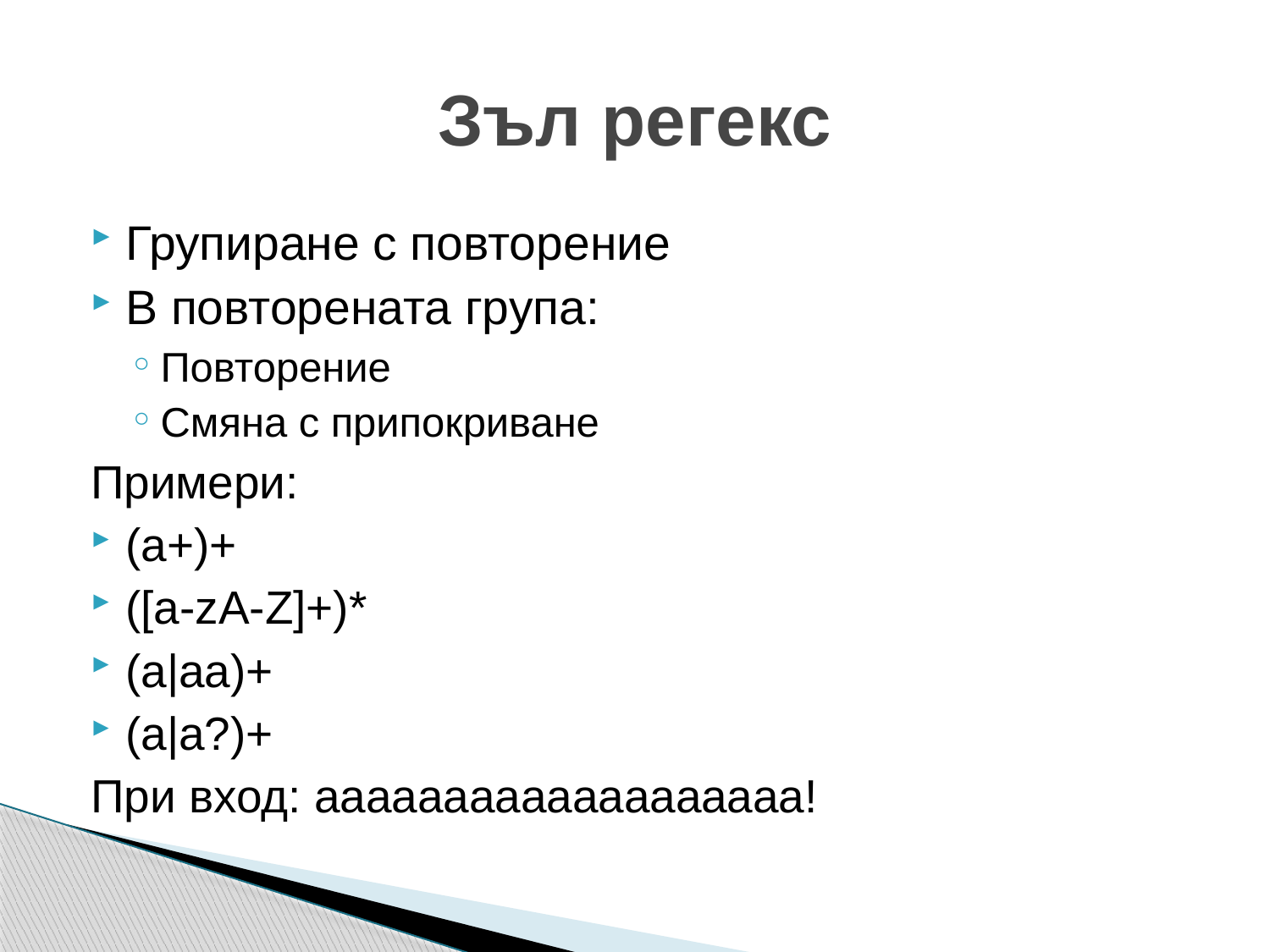

# Зъл регекс
Групиране с повторение
В повторената група:
Повторение
Смяна с припокриване
Примери:
(a+)+
([a-zA-Z]+)*
(a|aa)+
(a|a?)+
При вход: ааааааааааааааааааа!